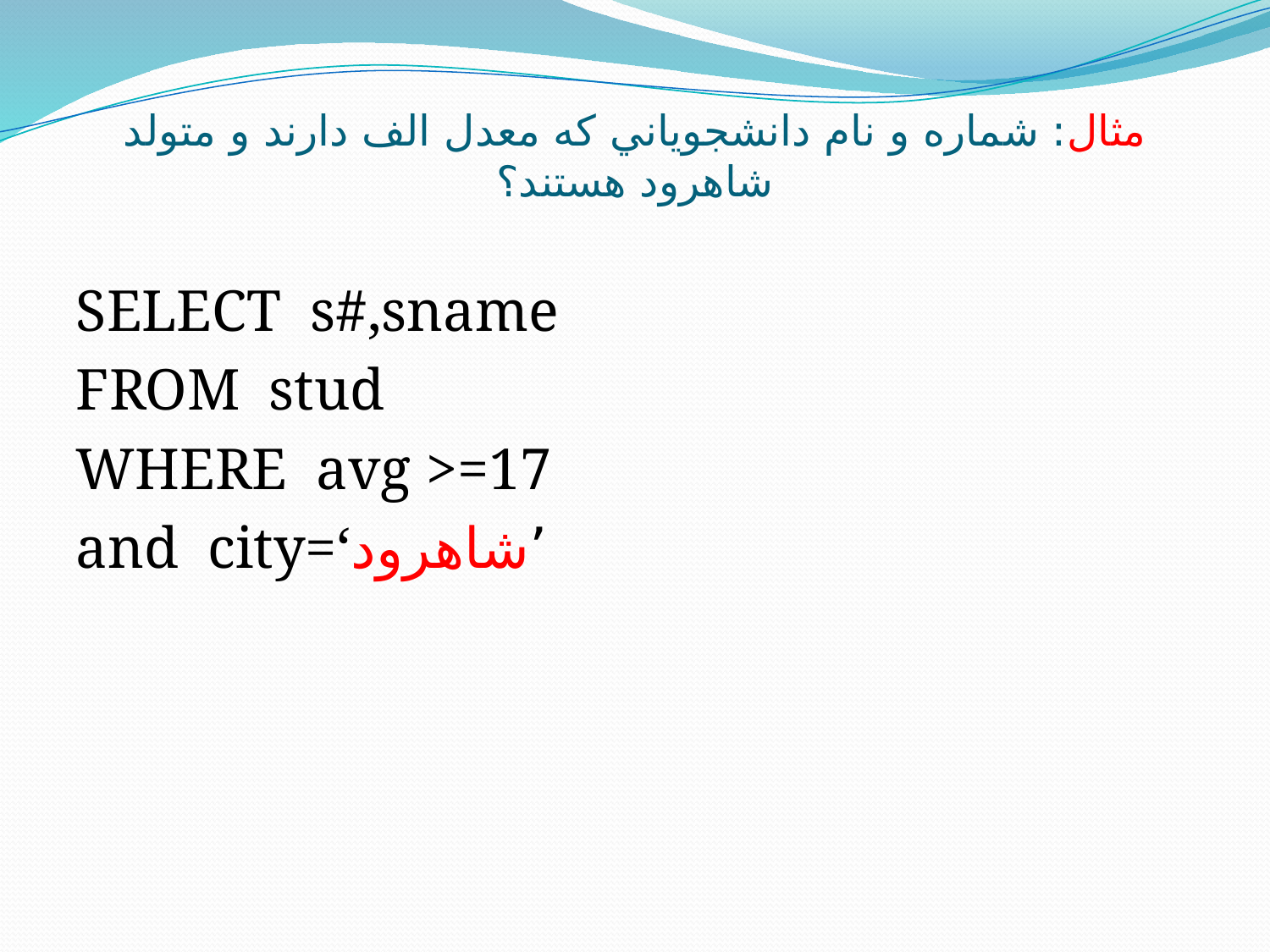

# مثال: شماره و نام دانشجوياني که معدل الف دارند و متولد شاهرود هستند؟
SELECT  s#,sname
FROM  stud
WHERE  avg >=17
and  city=‘شاهرود’